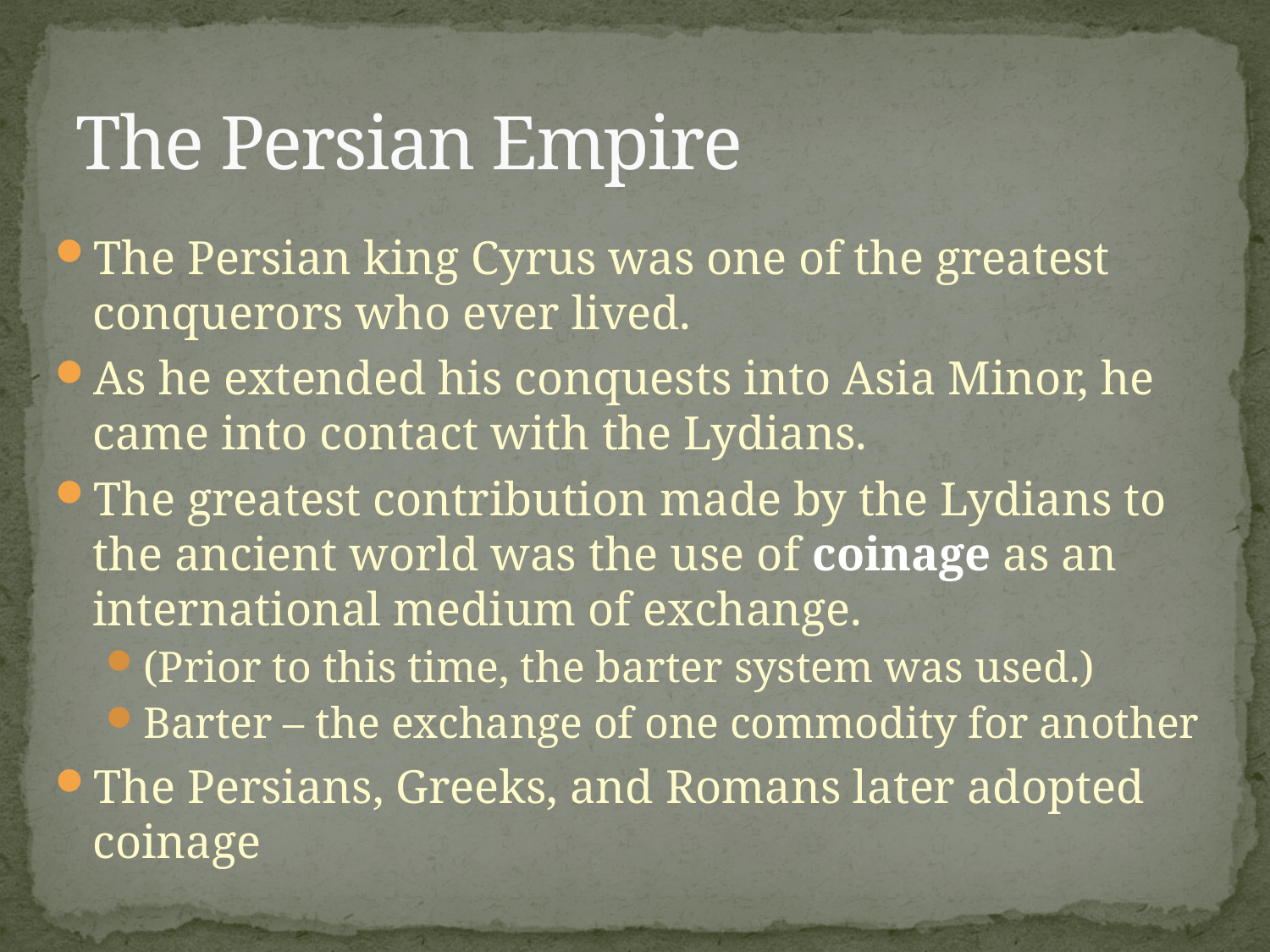

# The Persian Empire
The Persian king Cyrus was one of the greatest conquerors who ever lived.
As he extended his conquests into Asia Minor, he came into contact with the Lydians.
The greatest contribution made by the Lydians to the ancient world was the use of coinage as an international medium of exchange.
(Prior to this time, the barter system was used.)
Barter – the exchange of one commodity for another
The Persians, Greeks, and Romans later adopted coinage